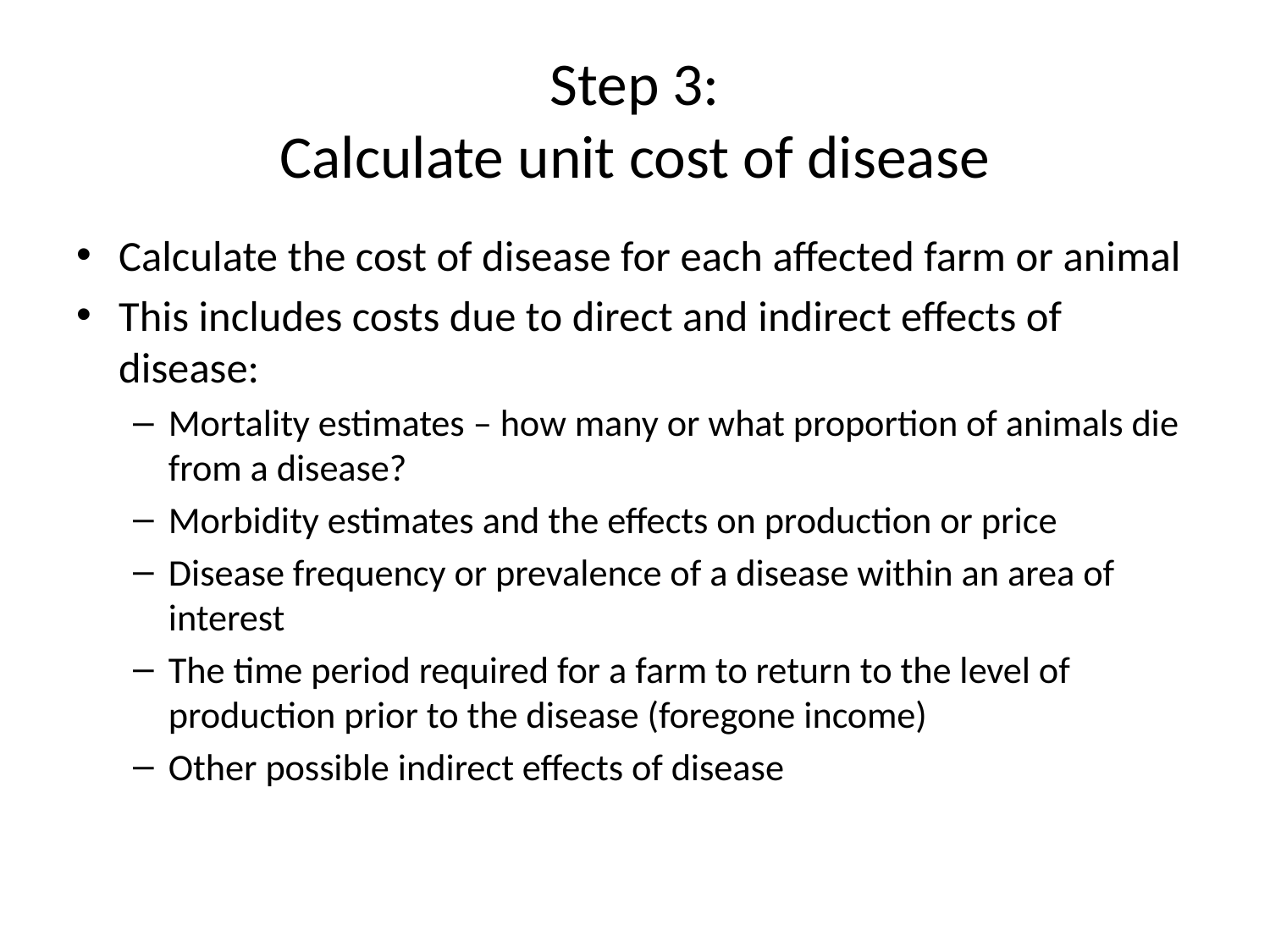

# Step 3: Calculate unit cost of disease
Calculate the cost of disease for each affected farm or animal
This includes costs due to direct and indirect effects of disease:
Mortality estimates – how many or what proportion of animals die from a disease?
Morbidity estimates and the effects on production or price
Disease frequency or prevalence of a disease within an area of interest
The time period required for a farm to return to the level of  production prior to the disease (foregone income)
Other possible indirect effects of disease